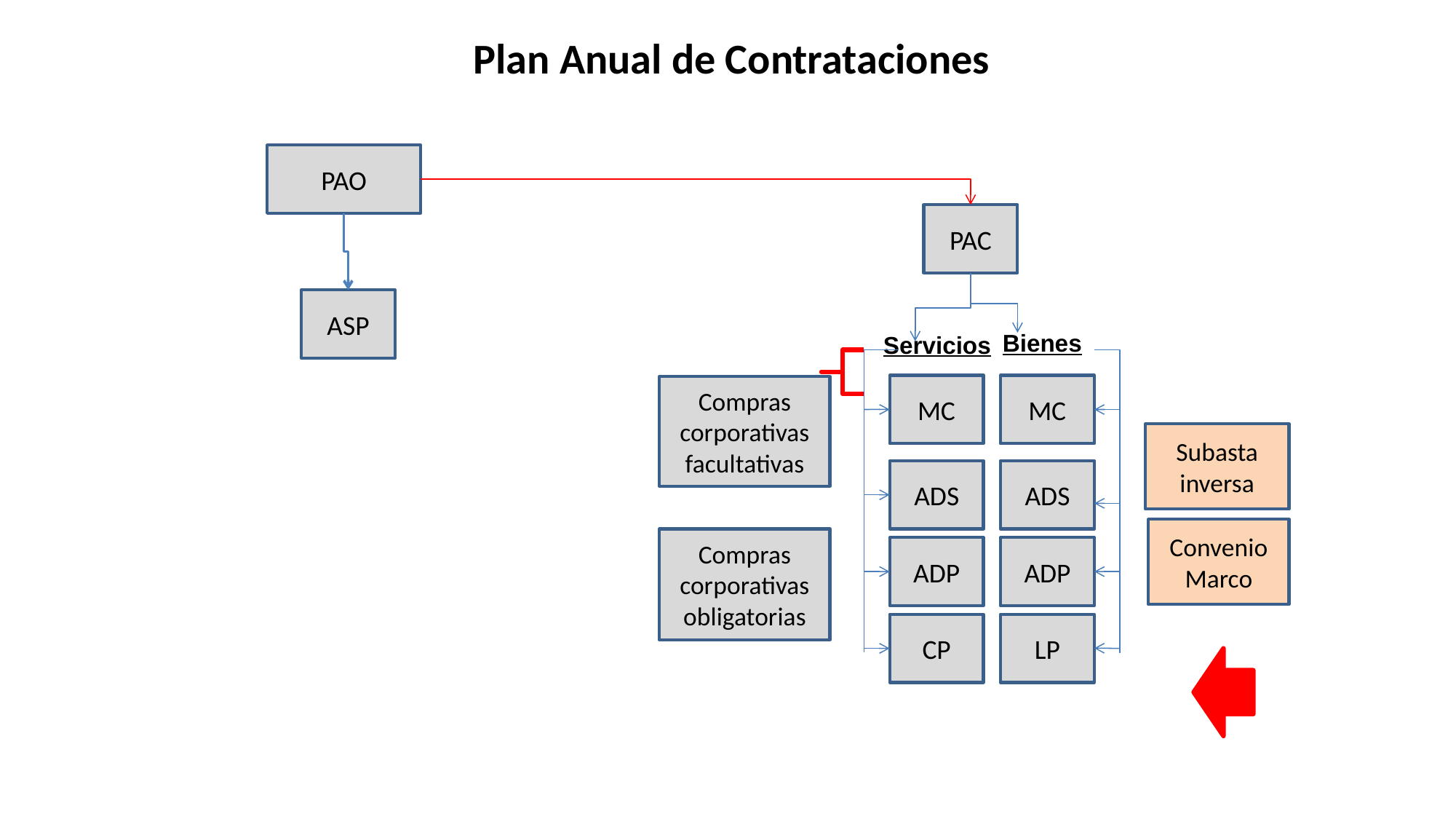

Plan Anual de Contrataciones
PAO
PAC
ASP
Bienes
Servicios

MC
MC
Compras corporativas facultativas
Subasta inversa
ADS
ADS
Convenio Marco
Compras corporativas obligatorias
ADP
ADP
CP
LP